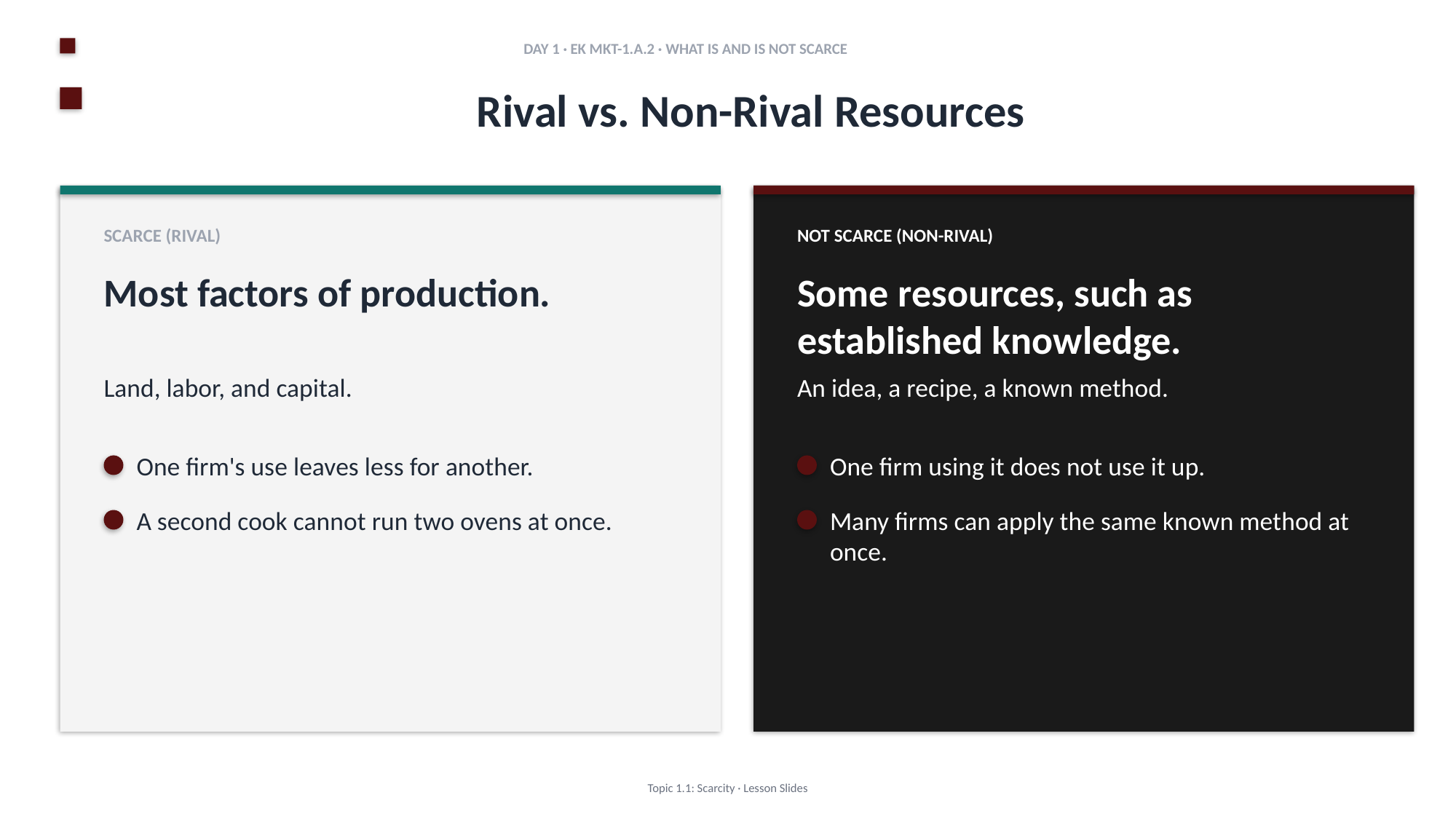

DAY 1 · EK MKT-1.A.2 · WHAT IS AND IS NOT SCARCE

Rival vs. Non-Rival Resources

SCARCE (RIVAL)
NOT SCARCE (NON-RIVAL)
Most factors of production.
Some resources, such as established knowledge.
Land, labor, and capital.
An idea, a recipe, a known method.
One firm's use leaves less for another.
One firm using it does not use it up.

A second cook cannot run two ovens at once.
Many firms can apply the same known method at once.

Topic 1.1: Scarcity · Lesson Slides